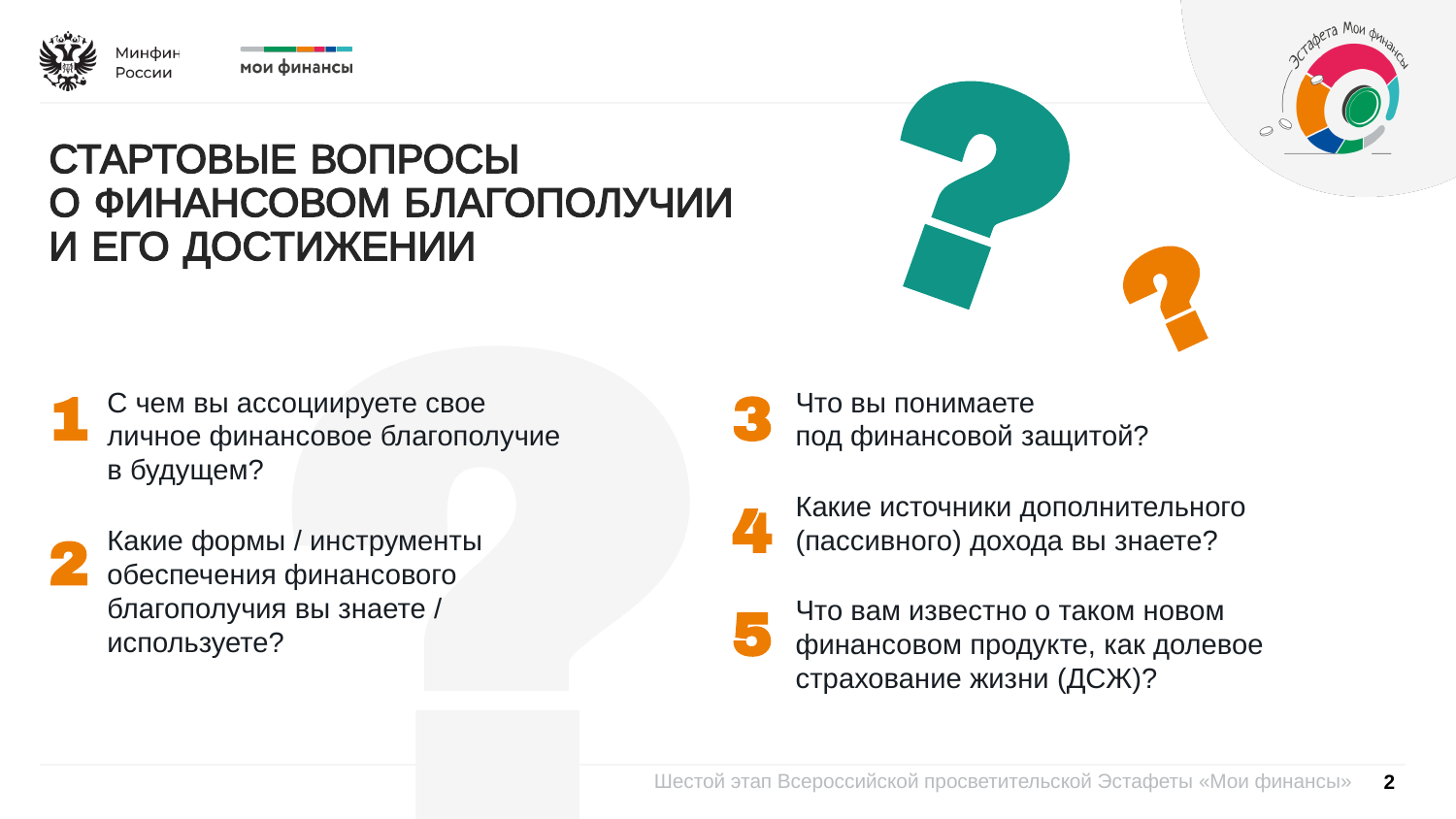

?
СТАРТОВЫЕ ВОПРОСЫ
О ФИНАНСОВОМ БЛАГОПОЛУЧИИ
И ЕГО ДОСТИЖЕНИИ
?
?
1
3
С чем вы ассоциируете свое личное финансовое благополучие в будущем?
Какие формы / инструменты обеспечения финансового благополучия вы знаете / используете?
Что вы понимаете
под финансовой защитой?
Какие источники дополнительного (пассивного) дохода вы знаете?
Что вам известно о таком новом финансовом продукте, как долевое страхование жизни (ДСЖ)?

4
2
5
2